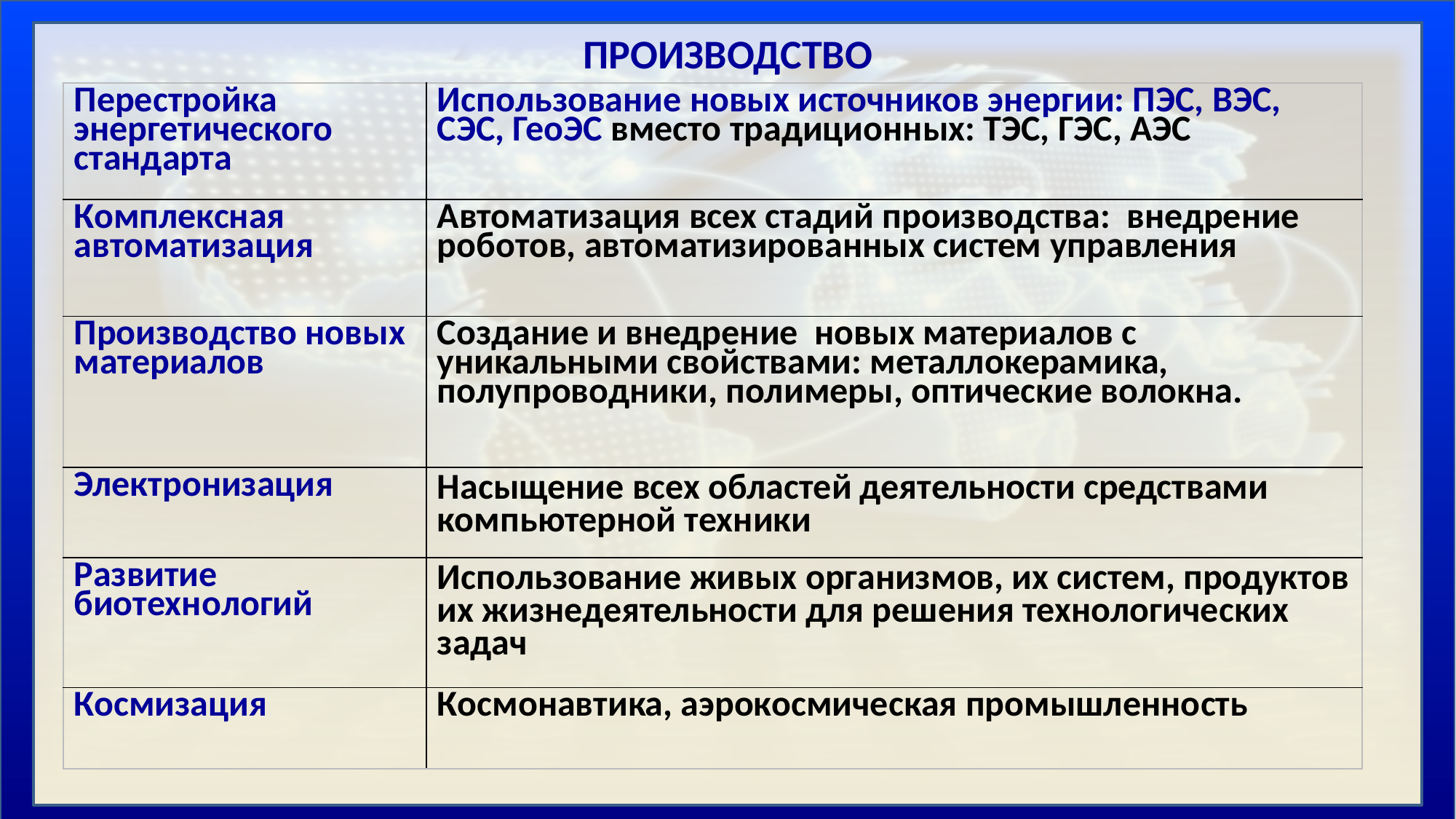

# ПРОИЗВОДСТВО
| Перестройка энергетического стандарта | Использование новых источников энергии: ПЭС, ВЭС, СЭС, ГеоЭС вместо традиционных: ТЭС, ГЭС, АЭС |
| --- | --- |
| Комплексная автоматизация | Автоматизация всех стадий производства: внедрение роботов, автоматизированных систем управления |
| Производство новых материалов | Создание и внедрение новых материалов с уникальными свойствами: металлокерамика, полупроводники, полимеры, оптические волокна. |
| Электронизация | Насыщение всех областей деятельности средствами компьютерной техники |
| Развитие биотехнологий | Использование живых организмов, их систем, продуктов их жизнедеятельности для решения технологических задач |
| Космизация | Космонавтика, аэрокосмическая промышленность |